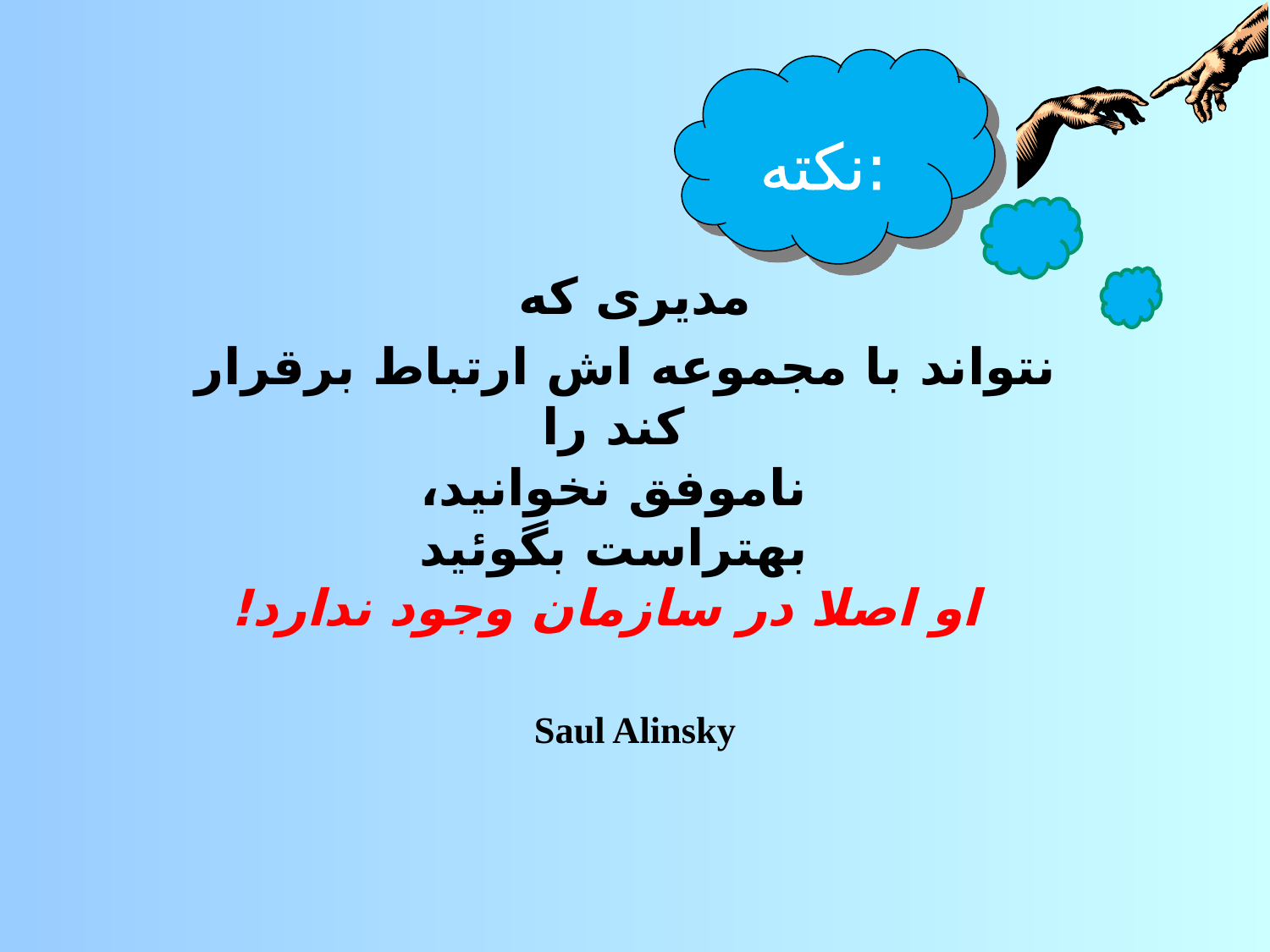

نكته:

مدیری که
 نتواند با مجموعه اش ارتباط برقرار کند را
ناموفق نخوانید،
بهتراست بگوئید
 او اصلا در سازمان وجود ندارد!
Saul Alinsky